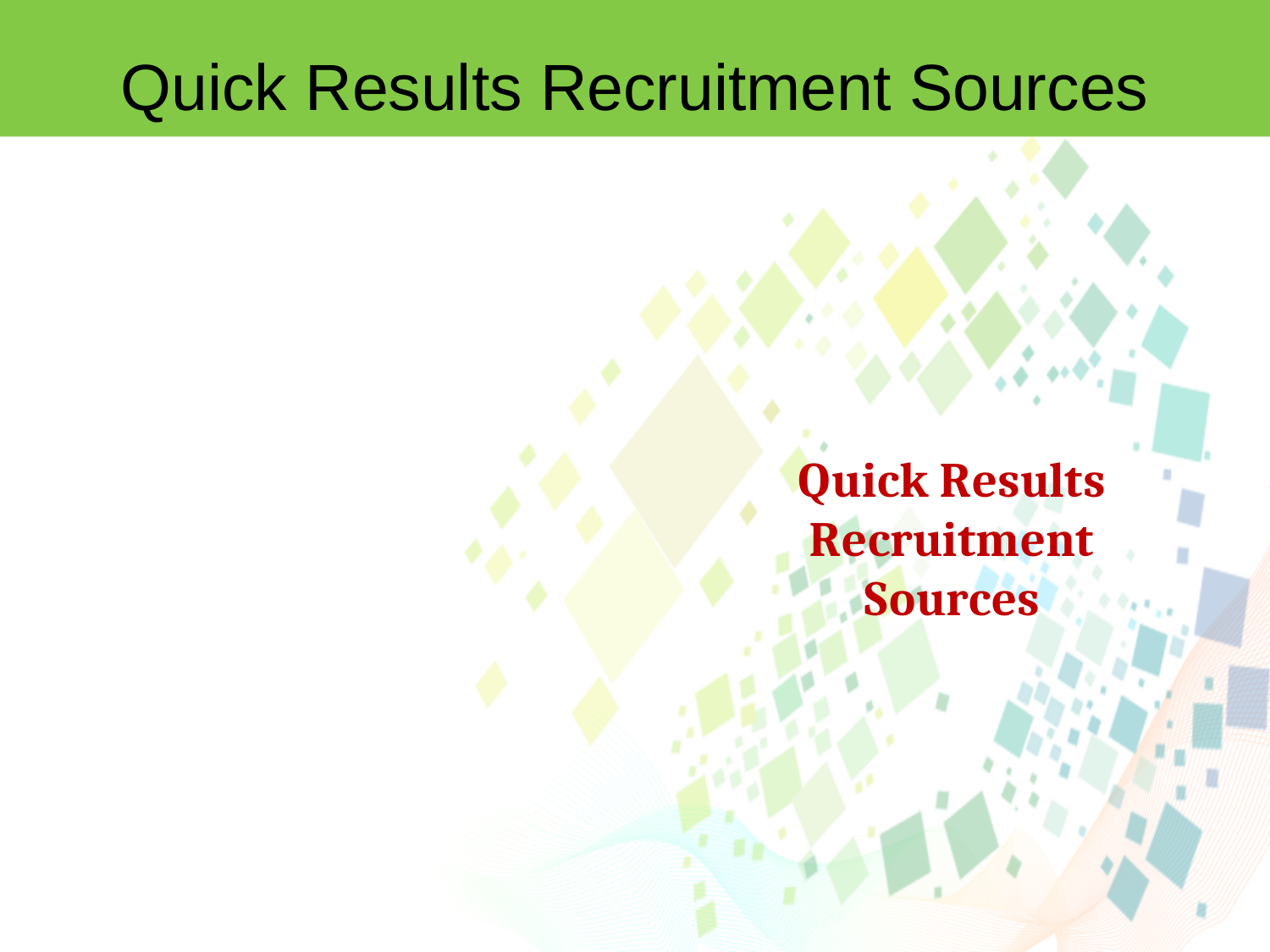

Quick Results Recruitment Sources
Quick Results Recruitment Sources